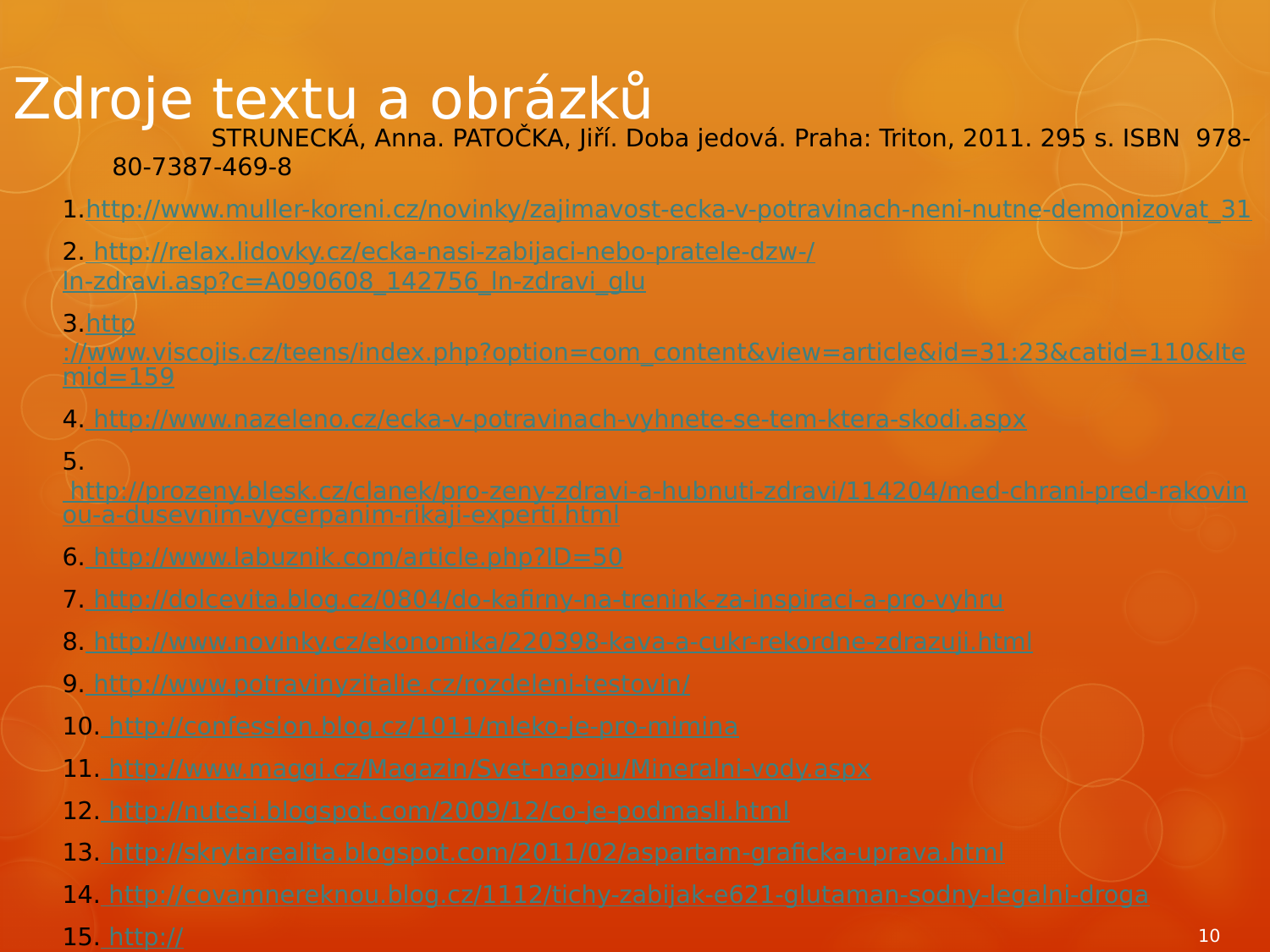

# Zdroje textu a obrázků
STRUNECKÁ, Anna. PATOČKA, Jiří. Doba jedová. Praha: Triton, 2011. 295 s. ISBN  978-80-7387-469-8
1.http://www.muller-koreni.cz/novinky/zajimavost-ecka-v-potravinach-neni-nutne-demonizovat_31
2. http://relax.lidovky.cz/ecka-nasi-zabijaci-nebo-pratele-dzw-/ln-zdravi.asp?c=A090608_142756_ln-zdravi_glu
3.http://www.viscojis.cz/teens/index.php?option=com_content&view=article&id=31:23&catid=110&Itemid=159
4. http://www.nazeleno.cz/ecka-v-potravinach-vyhnete-se-tem-ktera-skodi.aspx
5. http://prozeny.blesk.cz/clanek/pro-zeny-zdravi-a-hubnuti-zdravi/114204/med-chrani-pred-rakovinou-a-dusevnim-vycerpanim-rikaji-experti.html
6. http://www.labuznik.com/article.php?ID=50
7. http://dolcevita.blog.cz/0804/do-kafirny-na-trenink-za-inspiraci-a-pro-vyhru
8. http://www.novinky.cz/ekonomika/220398-kava-a-cukr-rekordne-zdrazuji.html
9. http://www.potravinyzitalie.cz/rozdeleni-testovin/
10. http://confession.blog.cz/1011/mleko-je-pro-mimina
11. http://www.maggi.cz/Magazin/Svet-napoju/Mineralni-vody.aspx
12. http://nutesi.blogspot.com/2009/12/co-je-podmasli.html
13. http://skrytarealita.blogspot.com/2011/02/aspartam-graficka-uprava.html
14. http://covamnereknou.blog.cz/1112/tichy-zabijak-e621-glutaman-sodny-legalni-droga
15. http://goldencarla.typepad.com/carla_goldens_get_healthi/2009/04/tetra-pak-recycling-gas-rationing-a-joke.html
10